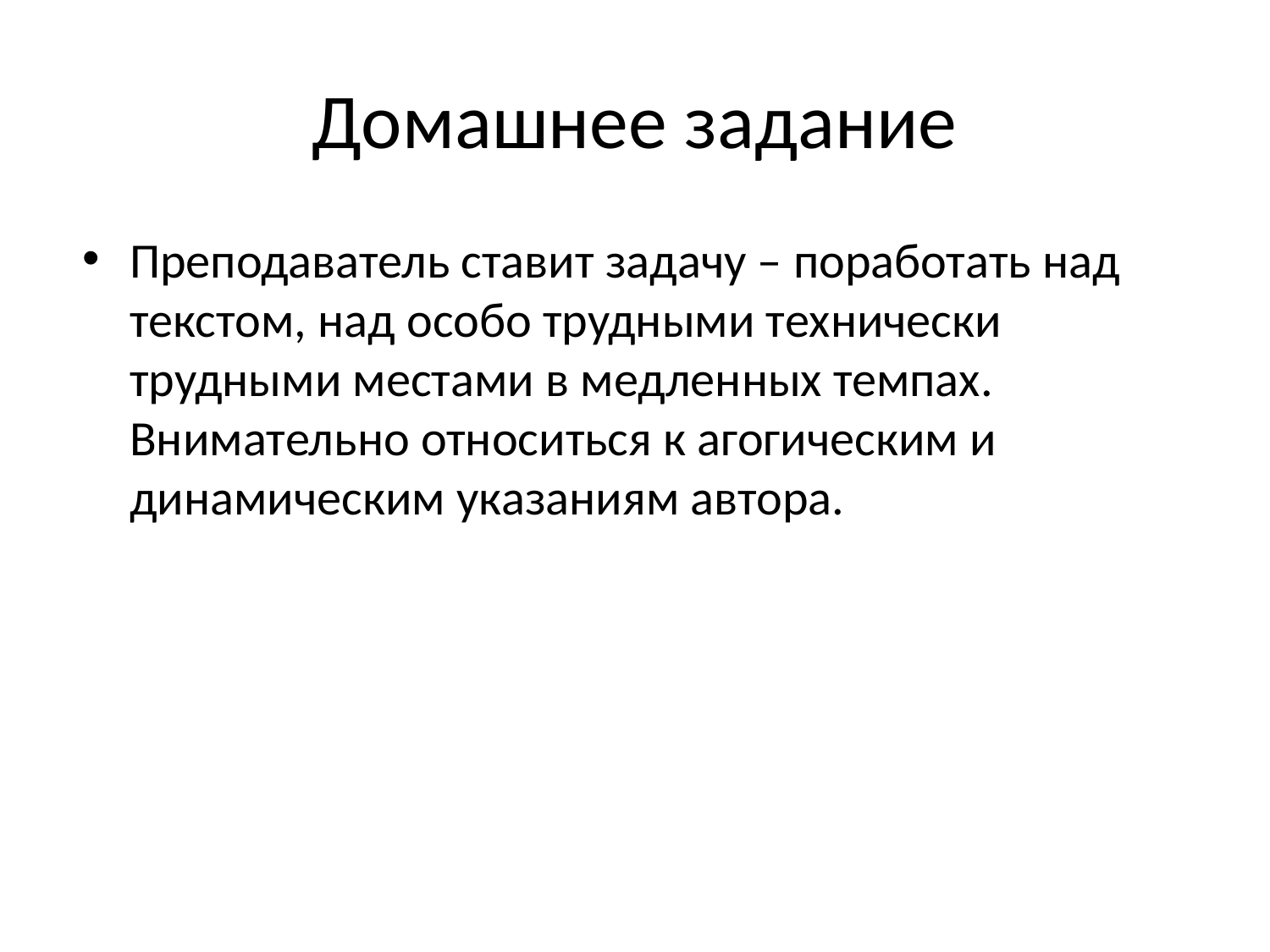

# Домашнее задание
Преподаватель ставит задачу – поработать над текстом, над особо трудными технически трудными местами в медленных темпах. Внимательно относиться к агогическим и динамическим указаниям автора.